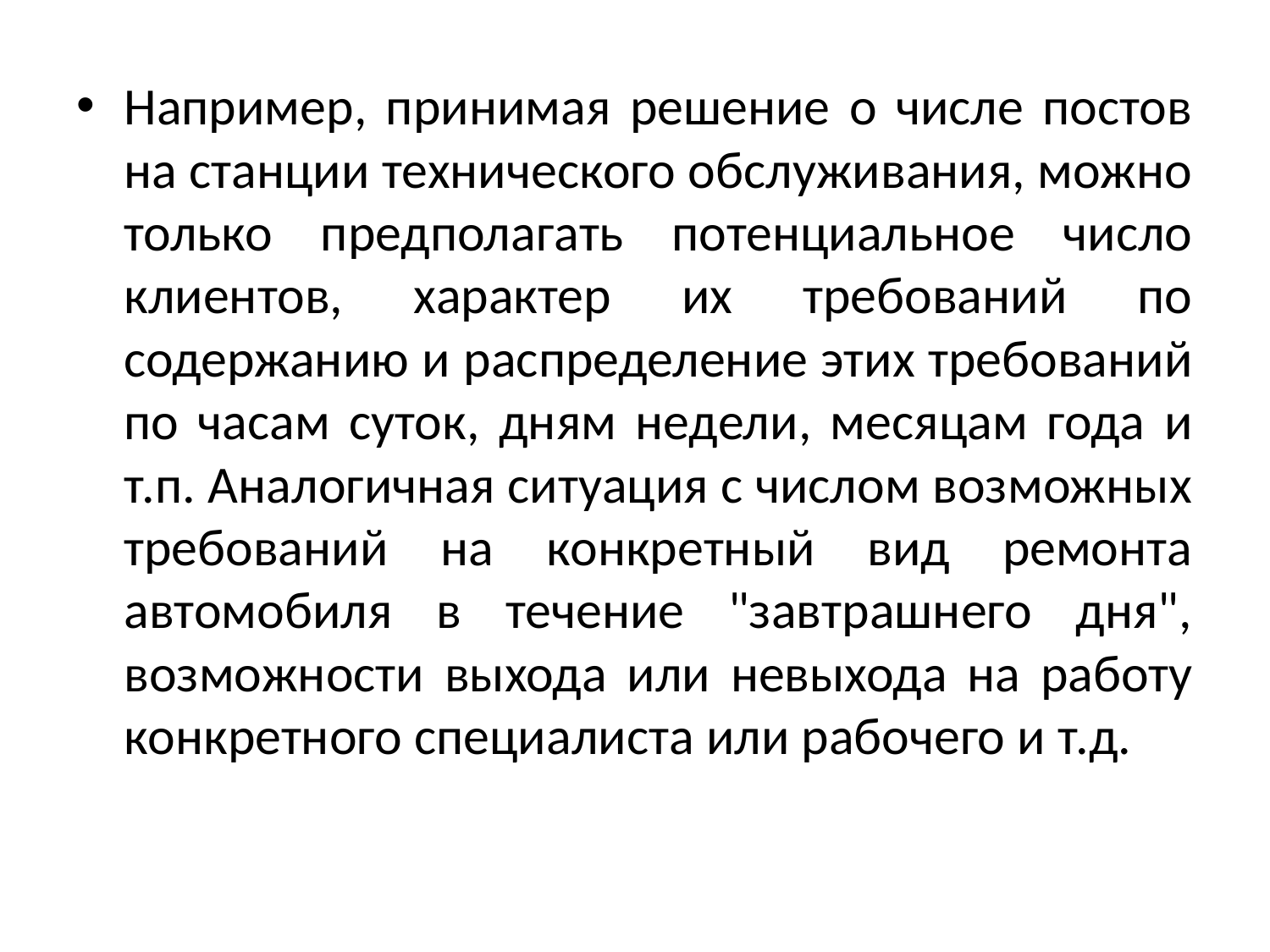

Например, принимая решение о числе постов на станции технического обслуживания, можно только предполагать потенциальное число клиентов, характер их требований по содержанию и распределение этих требований по часам суток, дням недели, месяцам года и т.п. Аналогичная ситуация с числом возможных требований на конкретный вид ремонта автомобиля в течение "завтрашнего дня", возможности выхода или невыхода на работу конкретного специалиста или рабочего и т.д.